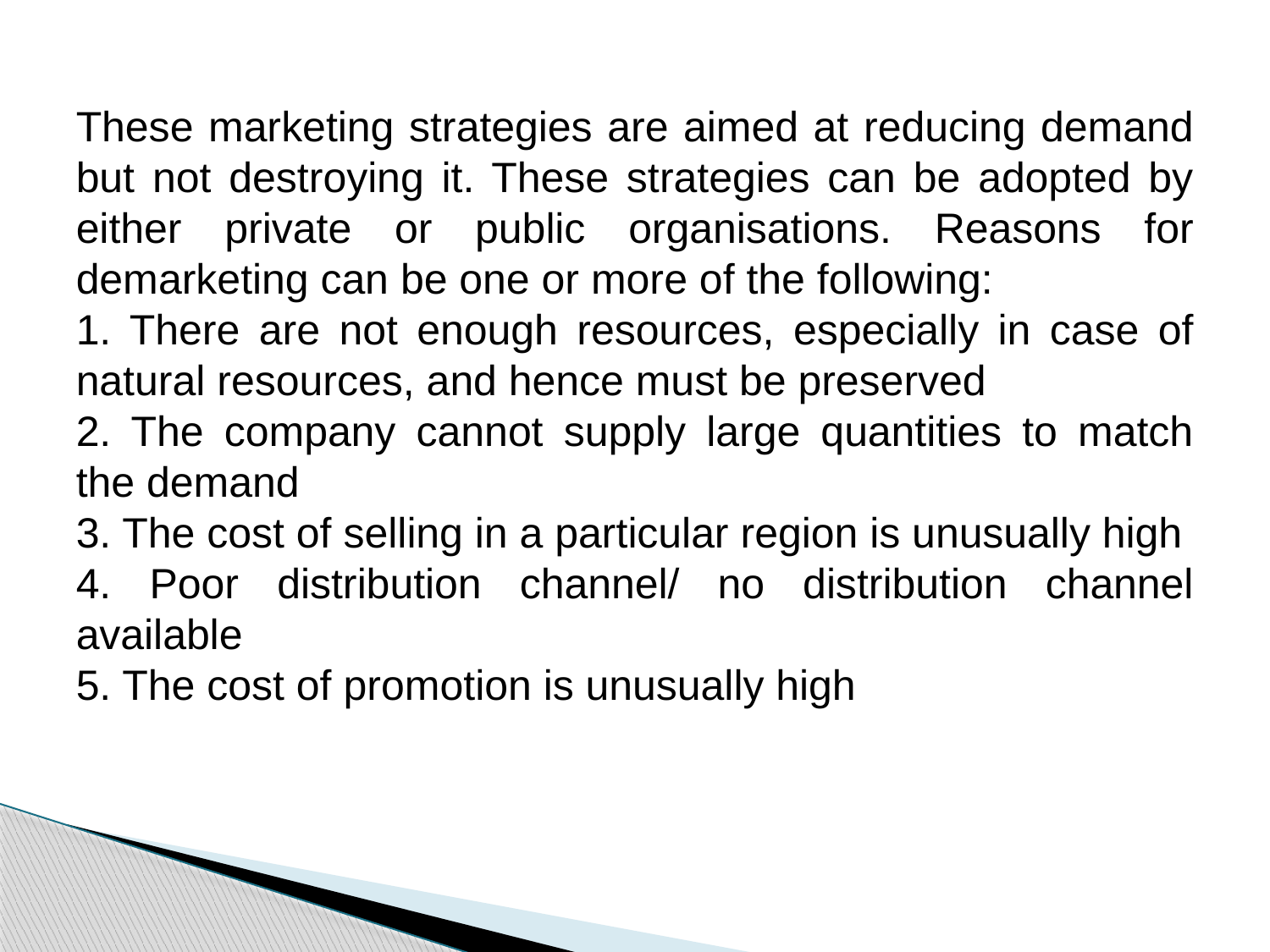

These marketing strategies are aimed at reducing demand but not destroying it. These strategies can be adopted by either private or public organisations. Reasons for demarketing can be one or more of the following:
1. There are not enough resources, especially in case of natural resources, and hence must be preserved
2. The company cannot supply large quantities to match the demand
3. The cost of selling in a particular region is unusually high
4. Poor distribution channel/ no distribution channel available
5. The cost of promotion is unusually high